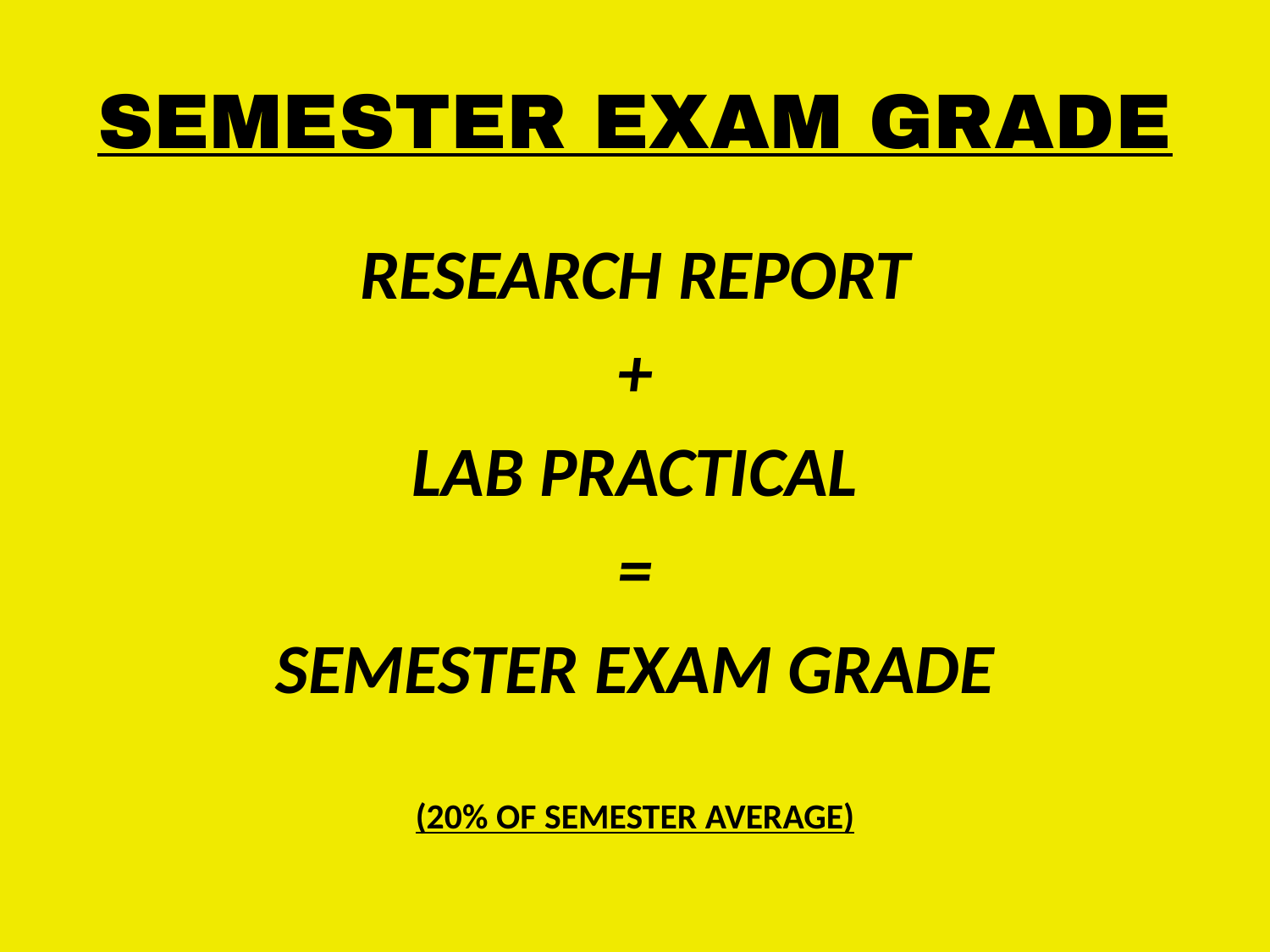

# SEMESTER EXAM GRADE
RESEARCH REPORT
+
LAB PRACTICAL
=
SEMESTER EXAM GRADE

(20% OF SEMESTER AVERAGE)